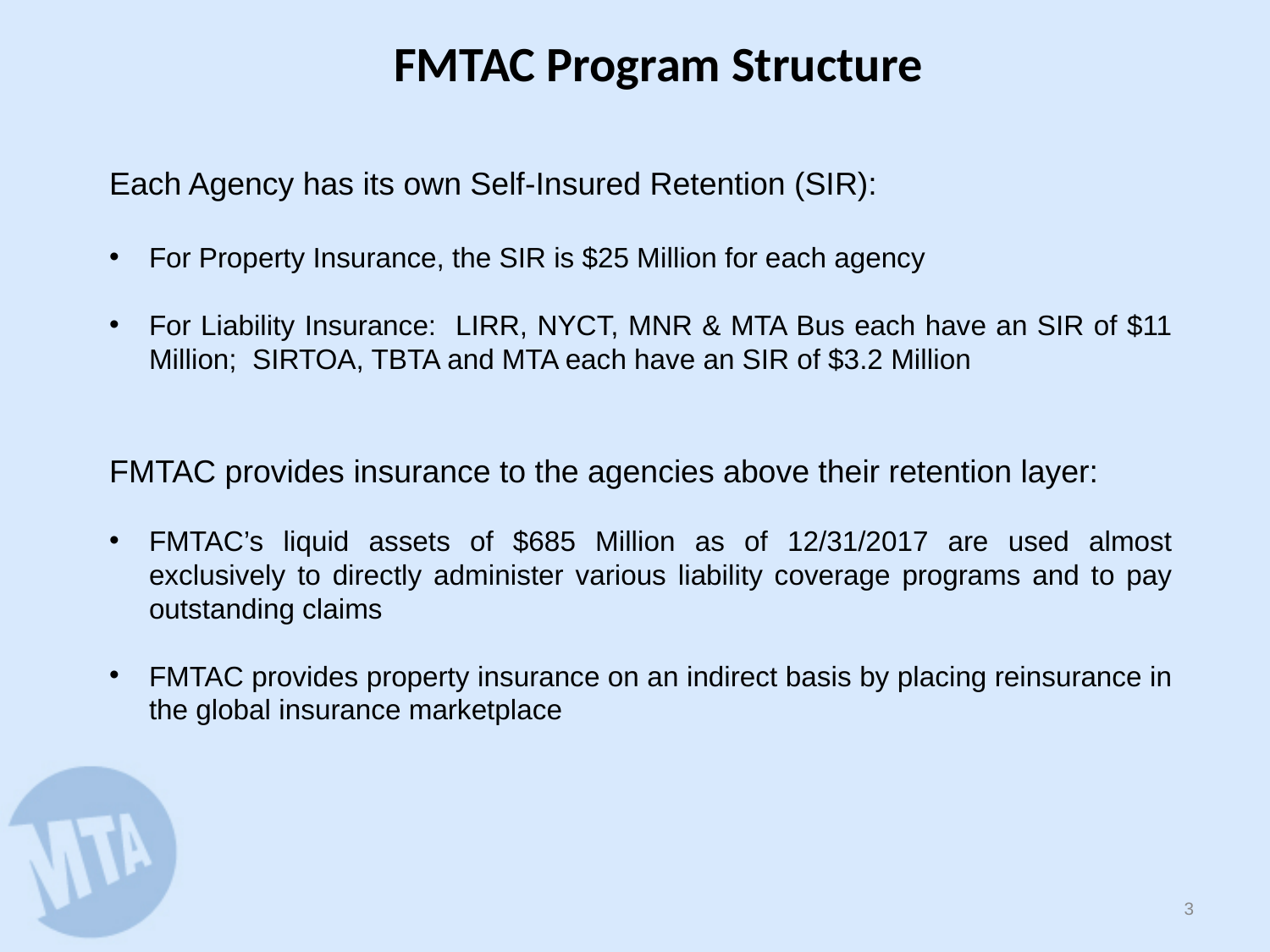

FMTAC Program Structure

Each Agency has its own Self-Insured Retention (SIR):

For Property Insurance, the SIR is $25 Million for each agency

For Liability Insurance:  LIRR, NYCT, MNR & MTA Bus each have an SIR of $11 Million;  SIRTOA, TBTA and MTA each have an SIR of $3.2 Million

FMTAC provides insurance to the agencies above their retention layer:

FMTAC’s liquid assets of $685 Million as of 12/31/2017 are used almost exclusively to directly administer various liability coverage programs and to pay outstanding claims

FMTAC provides property insurance on an indirect basis by placing reinsurance in the global insurance marketplace

3